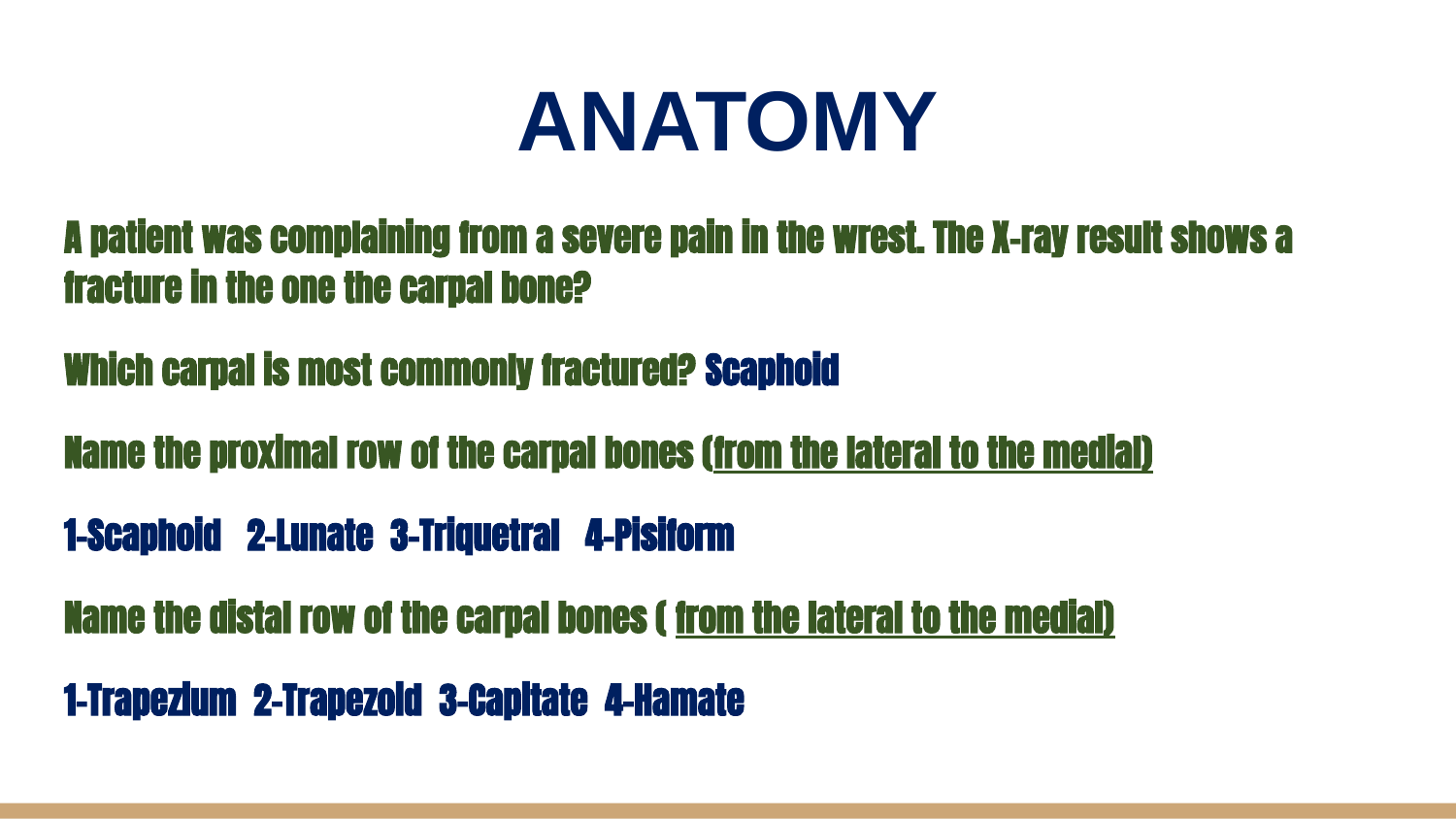

# ANATOMY
A patient was complaining from a severe pain in the wrest. The X-ray result shows a fracture in the one the carpal bone?
Which carpal is most commonly fractured? Scaphoid
Name the proximal row of the carpal bones (from the lateral to the medial)
1-Scaphoid   2-Lunate  3-Triquetral   4-Pisiform
Name the distal row of the carpal bones ( from the lateral to the medial)
1-Trapezium  2-Trapezoid  3-Capitate  4-Hamate